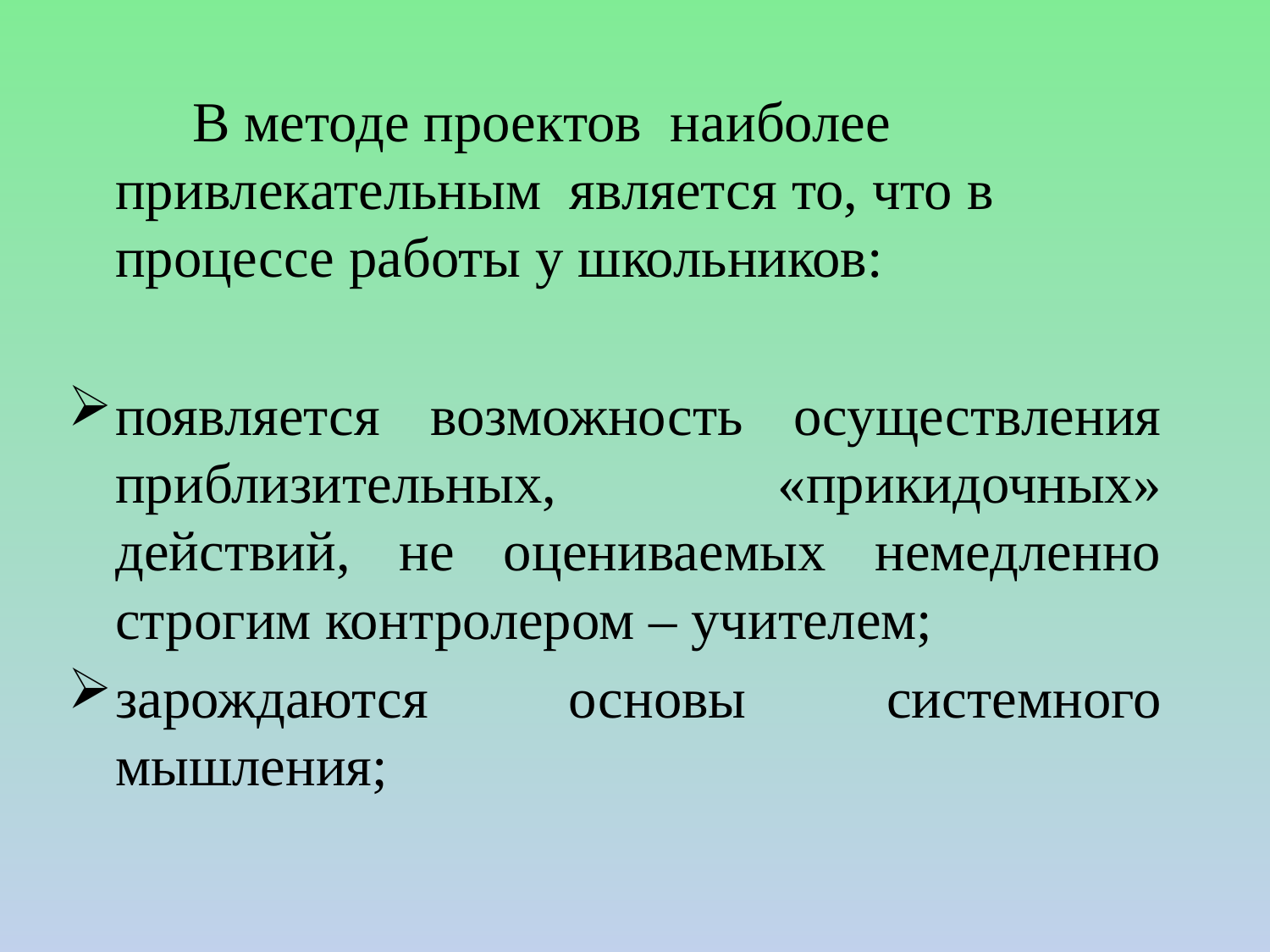

В методе проектов  наиболее привлекательным  является то, что в процессе работы у школьников:

появляется возможность осуществления приблизительных, «прикидочных» действий, не оцениваемых немедленно строгим контролером – учителем;
зарождаются основы системного мышления;